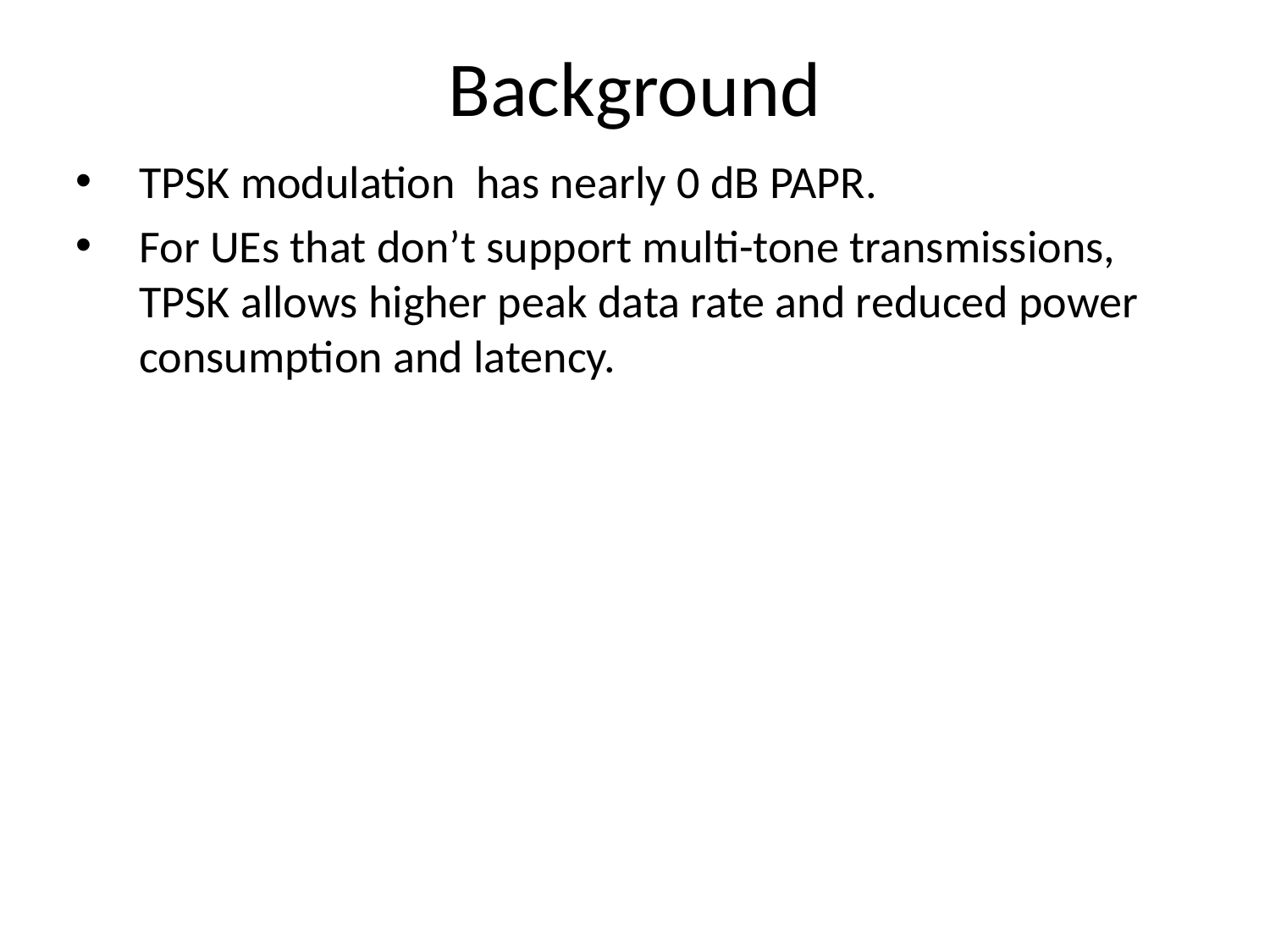

# Background
TPSK modulation  has nearly 0 dB PAPR.
For UEs that don’t support multi-tone transmissions, TPSK allows higher peak data rate and reduced power consumption and latency.